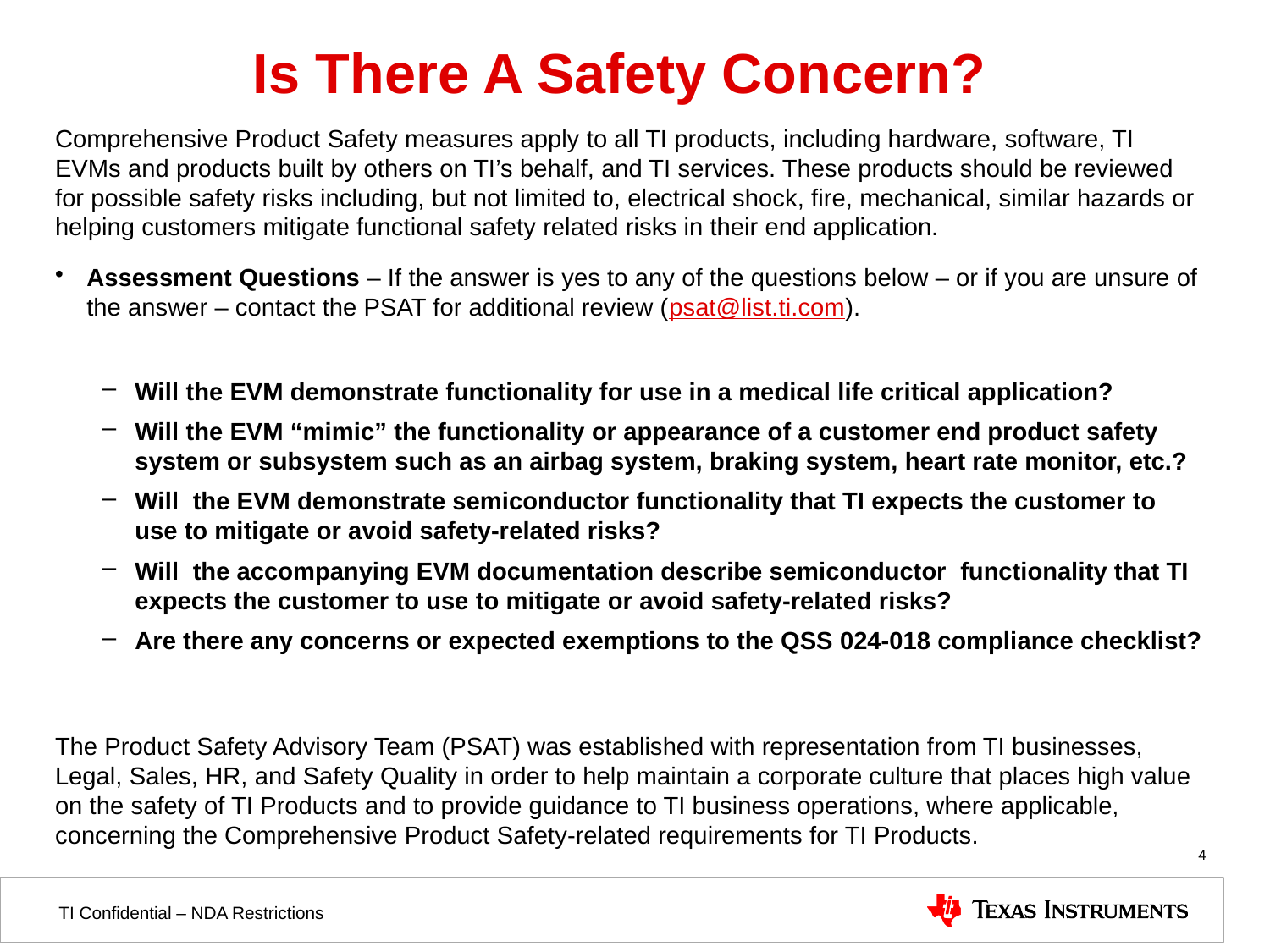

# Is There A Safety Concern?
Comprehensive Product Safety measures apply to all TI products, including hardware, software, TI EVMs and products built by others on TI’s behalf, and TI services. These products should be reviewed for possible safety risks including, but not limited to, electrical shock, fire, mechanical, similar hazards or helping customers mitigate functional safety related risks in their end application.
Assessment Questions – If the answer is yes to any of the questions below – or if you are unsure of the answer – contact the PSAT for additional review (psat@list.ti.com).

Will the EVM demonstrate functionality for use in a medical life critical application?
Will the EVM “mimic” the functionality or appearance of a customer end product safety system or subsystem such as an airbag system, braking system, heart rate monitor, etc.?
Will  the EVM demonstrate semiconductor functionality that TI expects the customer to use to mitigate or avoid safety-related risks?
Will  the accompanying EVM documentation describe semiconductor  functionality that TI expects the customer to use to mitigate or avoid safety-related risks?
Are there any concerns or expected exemptions to the QSS 024-018 compliance checklist?

The Product Safety Advisory Team (PSAT) was established with representation from TI businesses, Legal, Sales, HR, and Safety Quality in order to help maintain a corporate culture that places high value on the safety of TI Products and to provide guidance to TI business operations, where applicable, concerning the Comprehensive Product Safety-related requirements for TI Products.

4